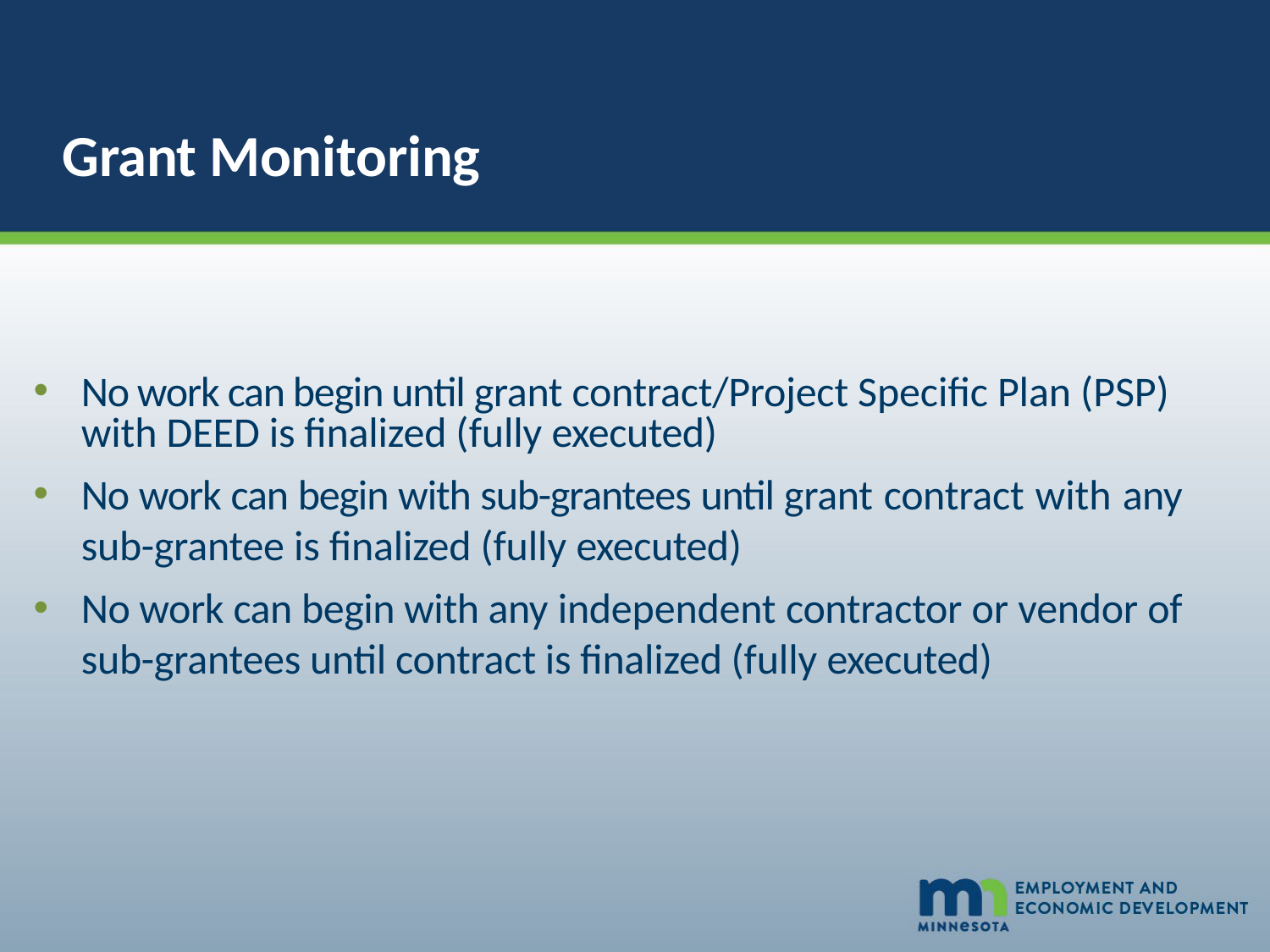

# Grant Monitoring
No work can begin until grant contract/Project Specific Plan (PSP) with DEED is finalized (fully executed)
No work can begin with sub-grantees until grant contract with any sub-grantee is finalized (fully executed)
No work can begin with any independent contractor or vendor of sub-grantees until contract is finalized (fully executed)